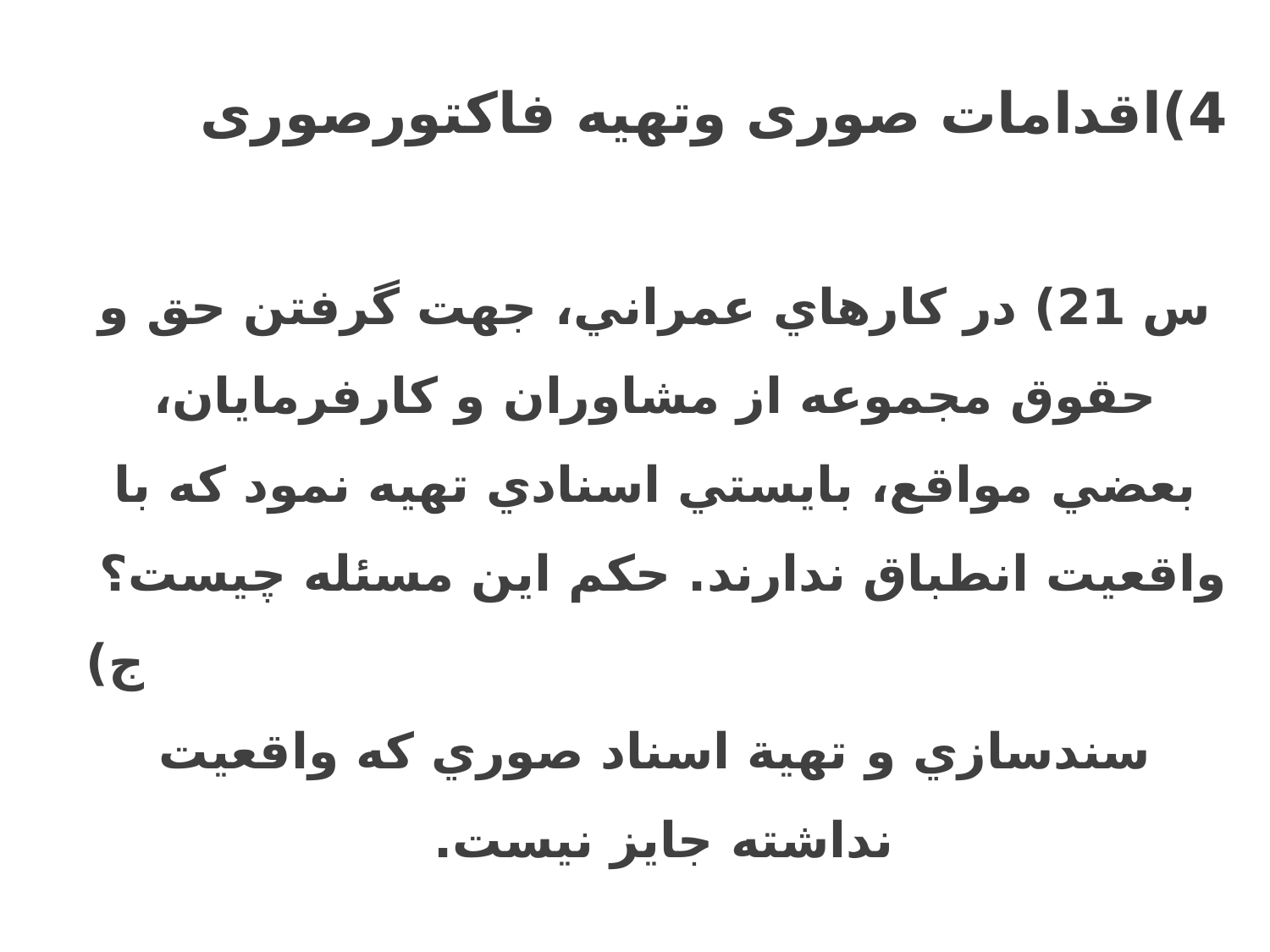

4)اقدامات صوری وتهیه فاکتورصوری
س 21) در كارهاي عمراني، جهت گرفتن حق و حقوق مجموعه از مشاوران و كارفرمايان، بعضي مواقع، بايستي اسنادي تهيه نمود كه با واقعيت انطباق ندارند. حكم اين مسئله چيست؟                                                                 ج) سندسازي و تهية اسناد صوري كه واقعيت نداشته جايز نيست.